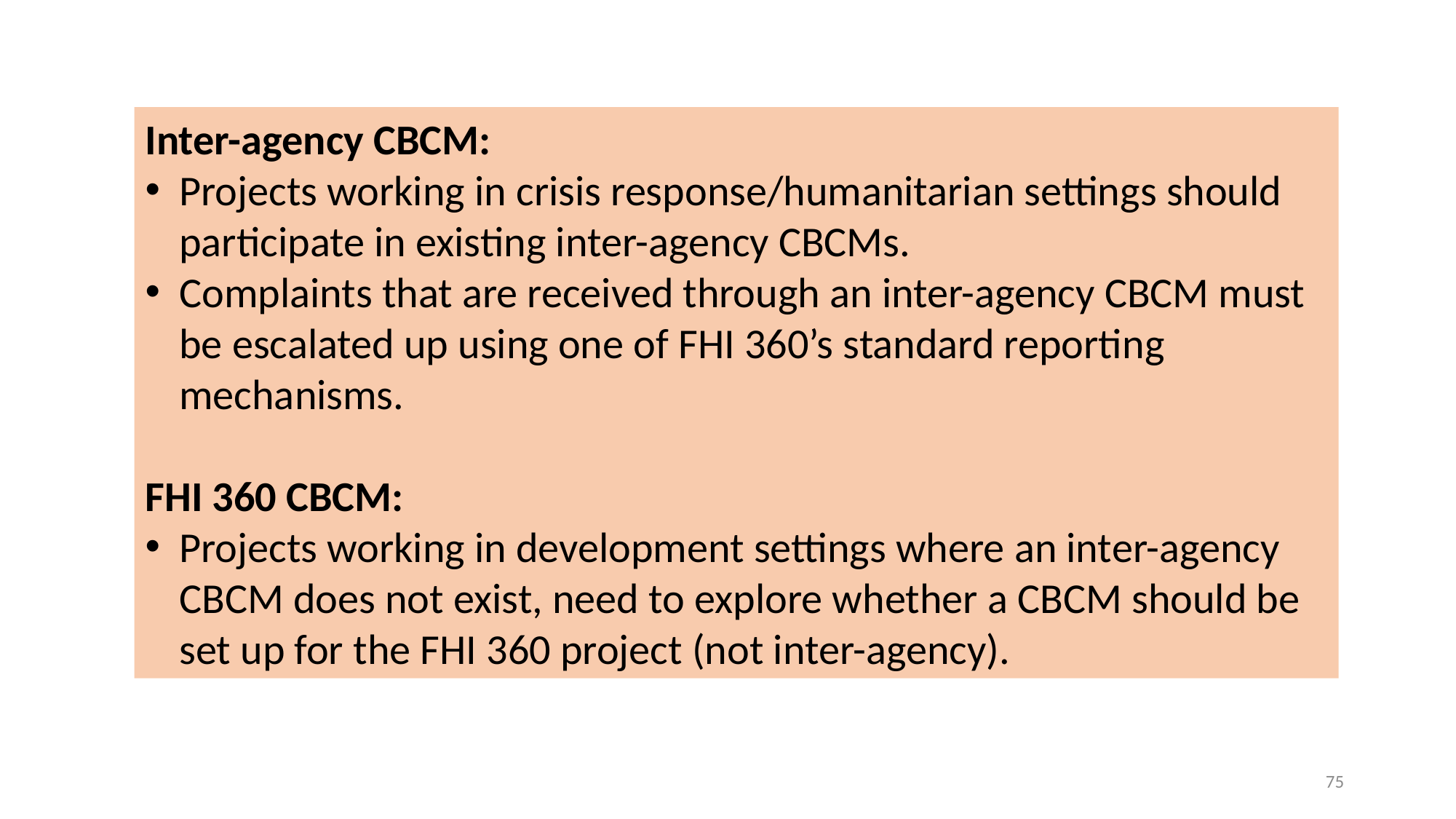

Inter-agency CBCM:
Projects working in crisis response/humanitarian settings should participate in existing inter-agency CBCMs.
Complaints that are received through an inter-agency CBCM must be escalated up using one of FHI 360’s standard reporting mechanisms.

FHI 360 CBCM:
Projects working in development settings where an inter-agency CBCM does not exist, need to explore whether a CBCM should be set up for the FHI 360 project (not inter-agency).
75